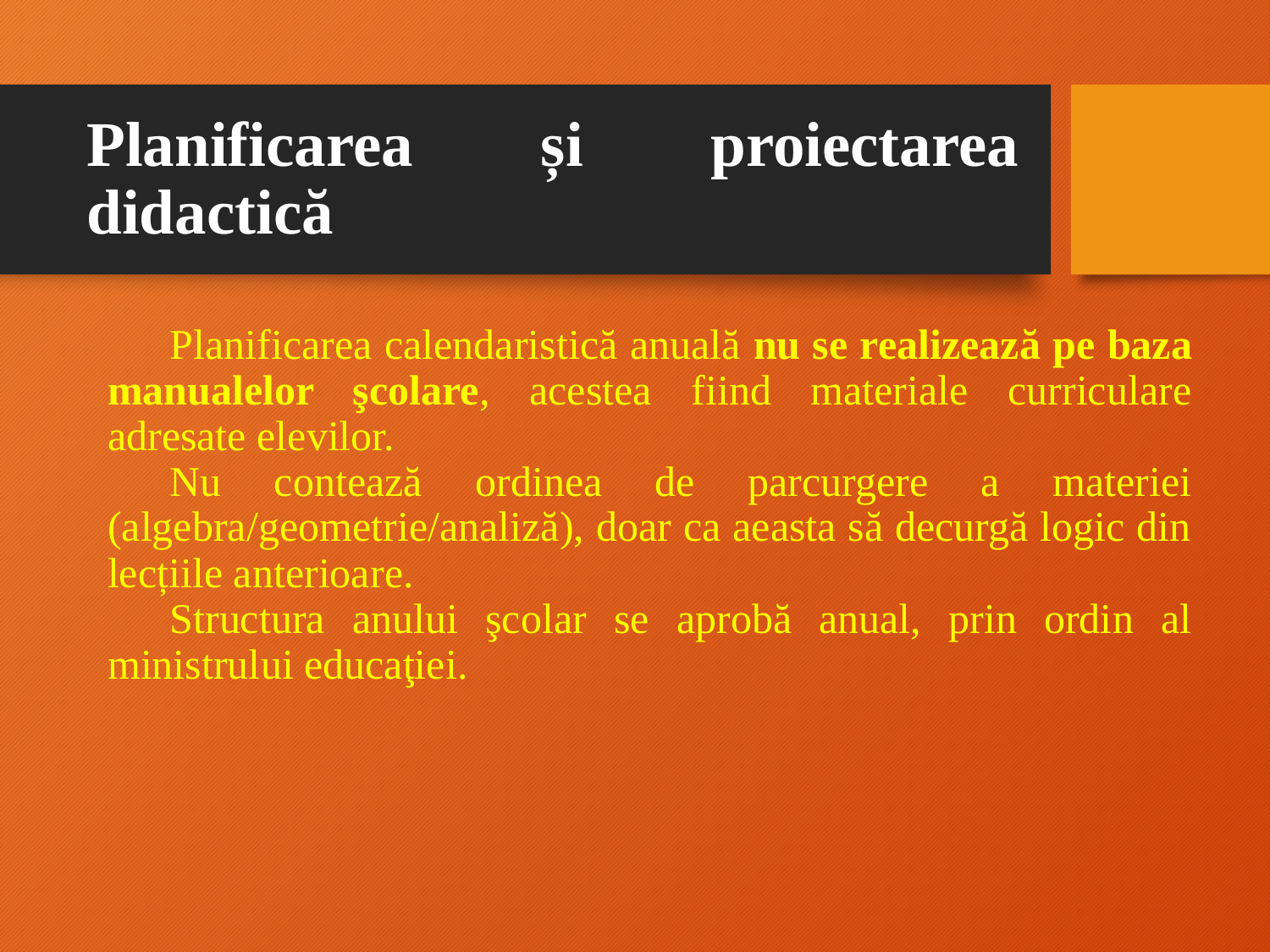

# Planificarea și proiectarea didactică
Planificarea calendaristică anuală nu se realizează pe baza manualelor şcolare, acestea fiind materiale curriculare adresate elevilor.
Nu contează ordinea de parcurgere a materiei (algebra/geometrie/analiză), doar ca aeasta să decurgă logic din lecțiile anterioare.
Structura anului şcolar se aprobă anual, prin ordin al ministrului educaţiei.